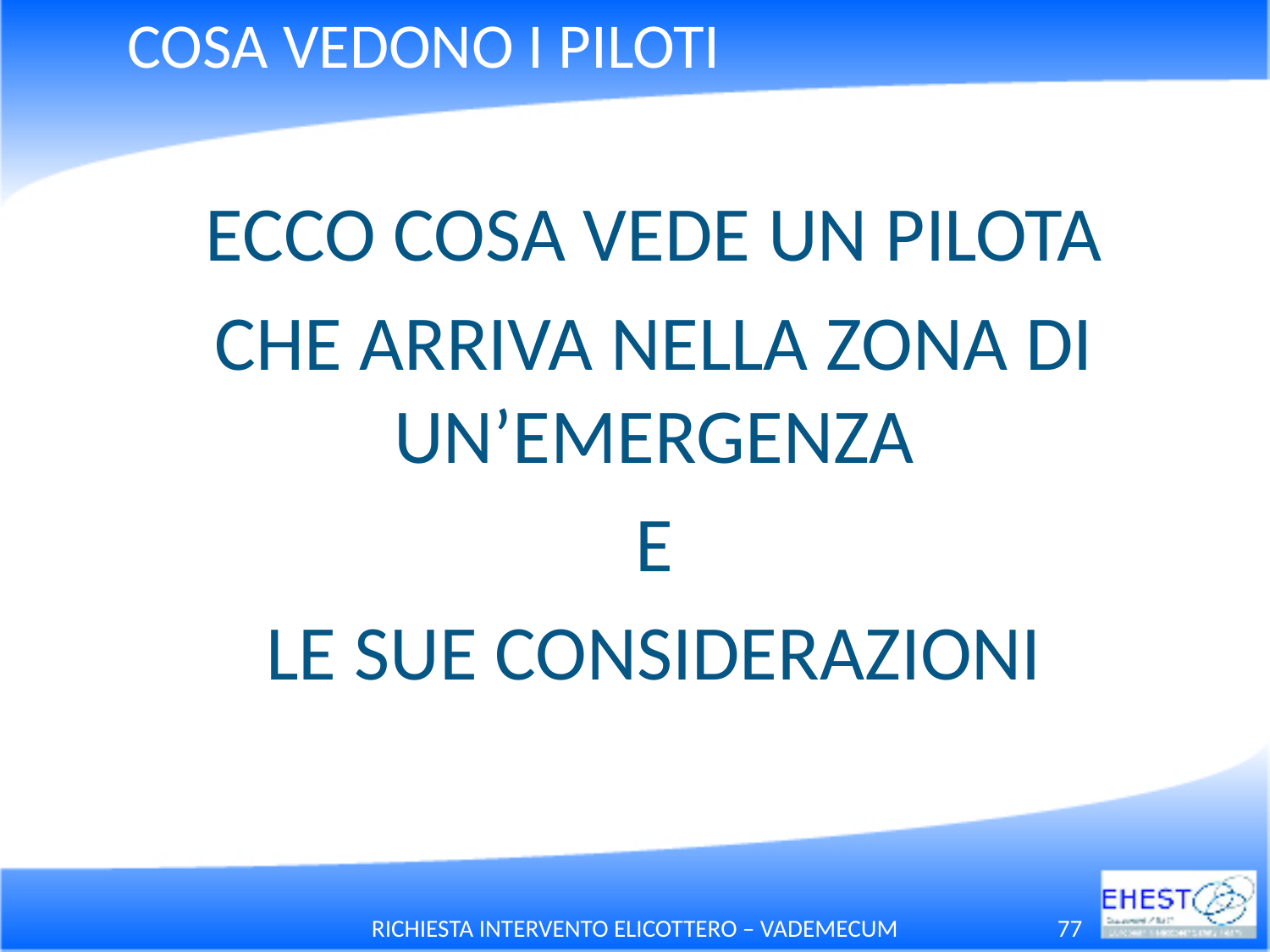

# COSA VEDONO I PILOTI
ECCO COSA VEDE UN PILOTA
CHE ARRIVA NELLA ZONA DI UN’EMERGENZA
E
LE SUE CONSIDERAZIONI
RICHIESTA INTERVENTO ELICOTTERO – VADEMECUM
77